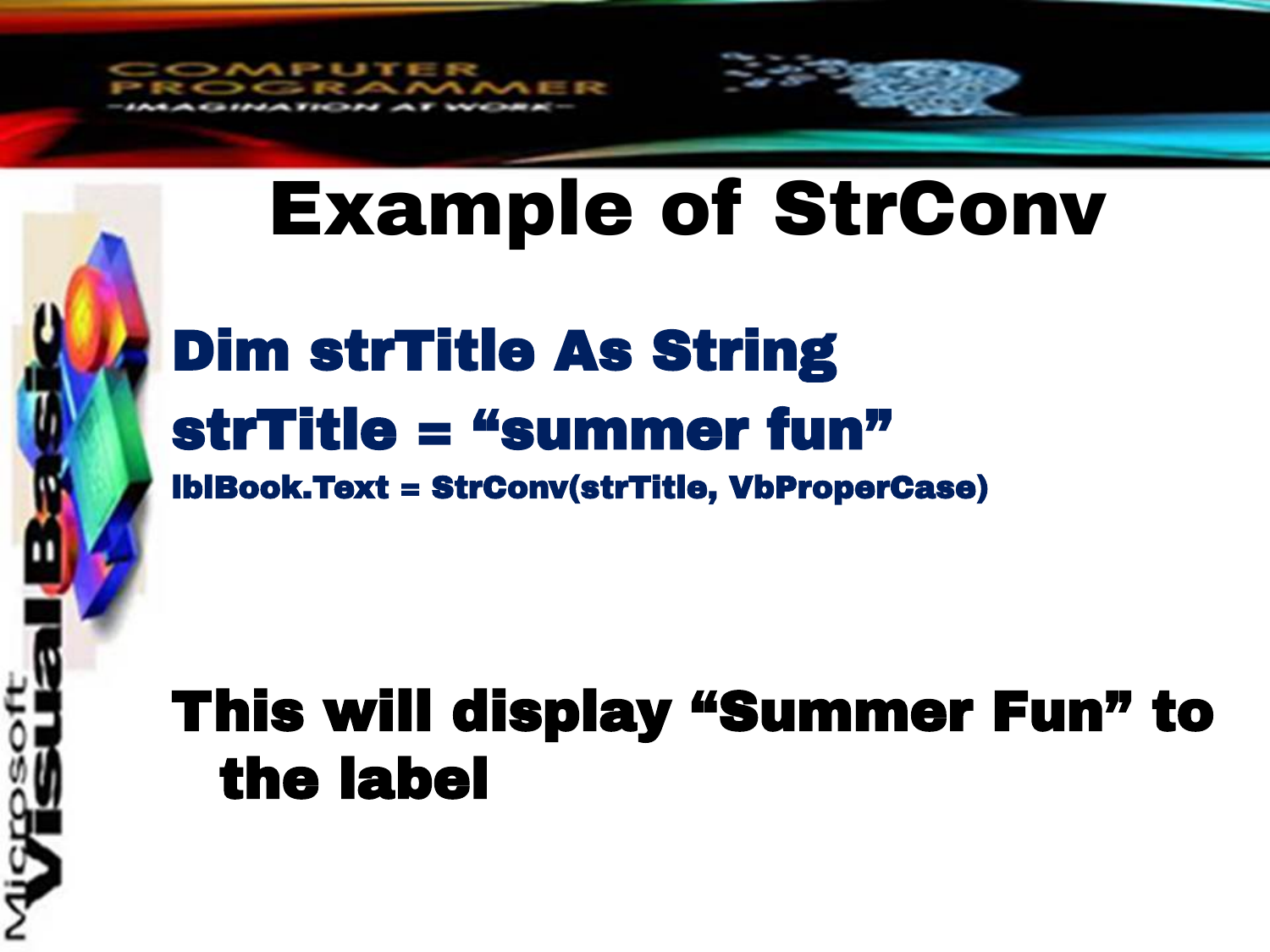

# Example of StrConv
Dim strTitle As String
strTitle = “summer fun”
lblBook.Text = StrConv(strTitle, VbProperCase)

This will display “Summer Fun” to the label